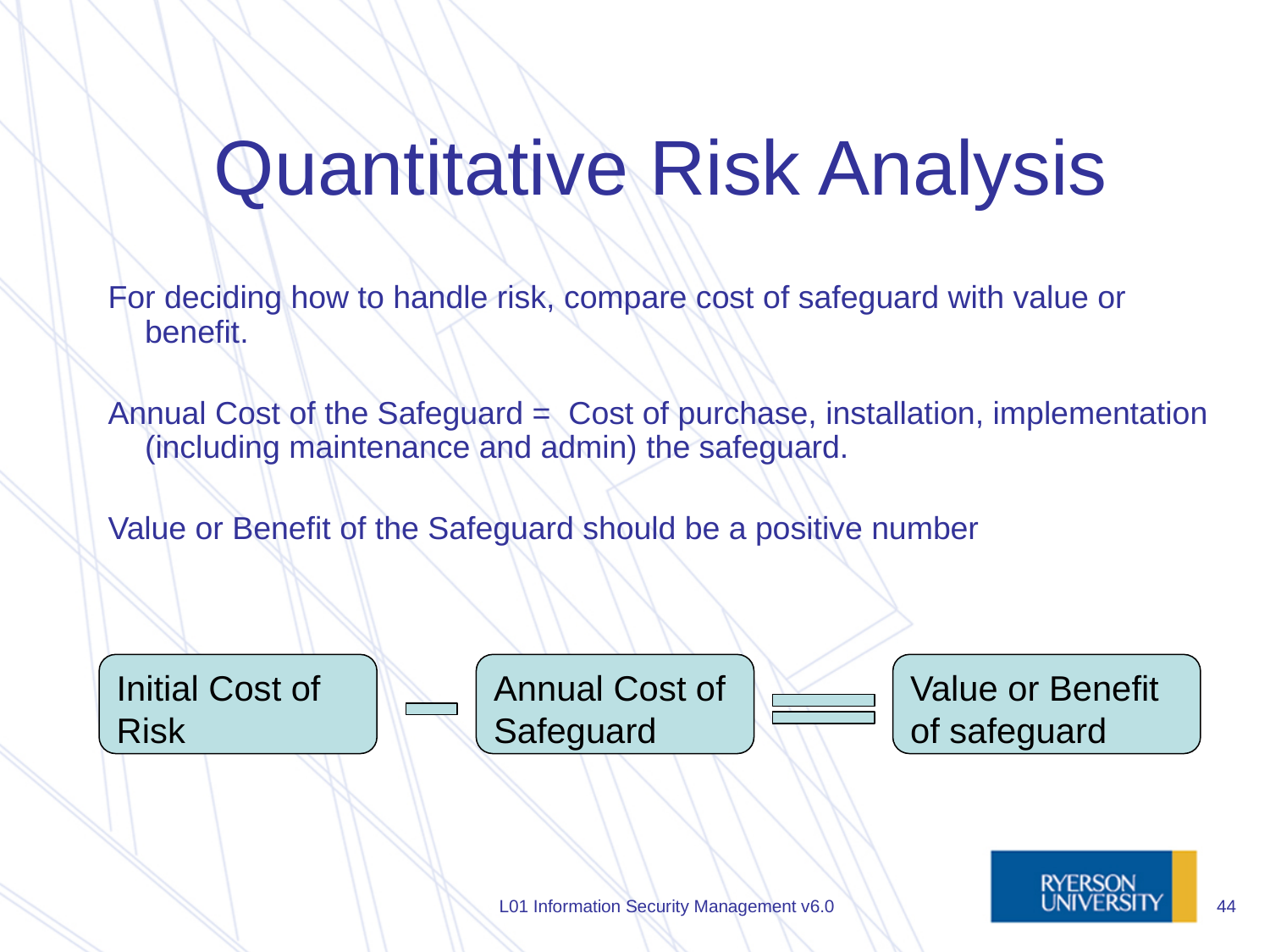

# Quantitative Risk Analysis
For deciding how to handle risk, compare cost of safeguard with value or benefit.

Annual Cost of the Safeguard =  Cost of purchase, installation, implementation (including maintenance and admin) the safeguard.

Value or Benefit of the Safeguard should be a positive number

Initial Cost of Risk
Annual Cost of Safeguard
Value or Benefit of safeguard

L01 Information Security Management v6.0
44